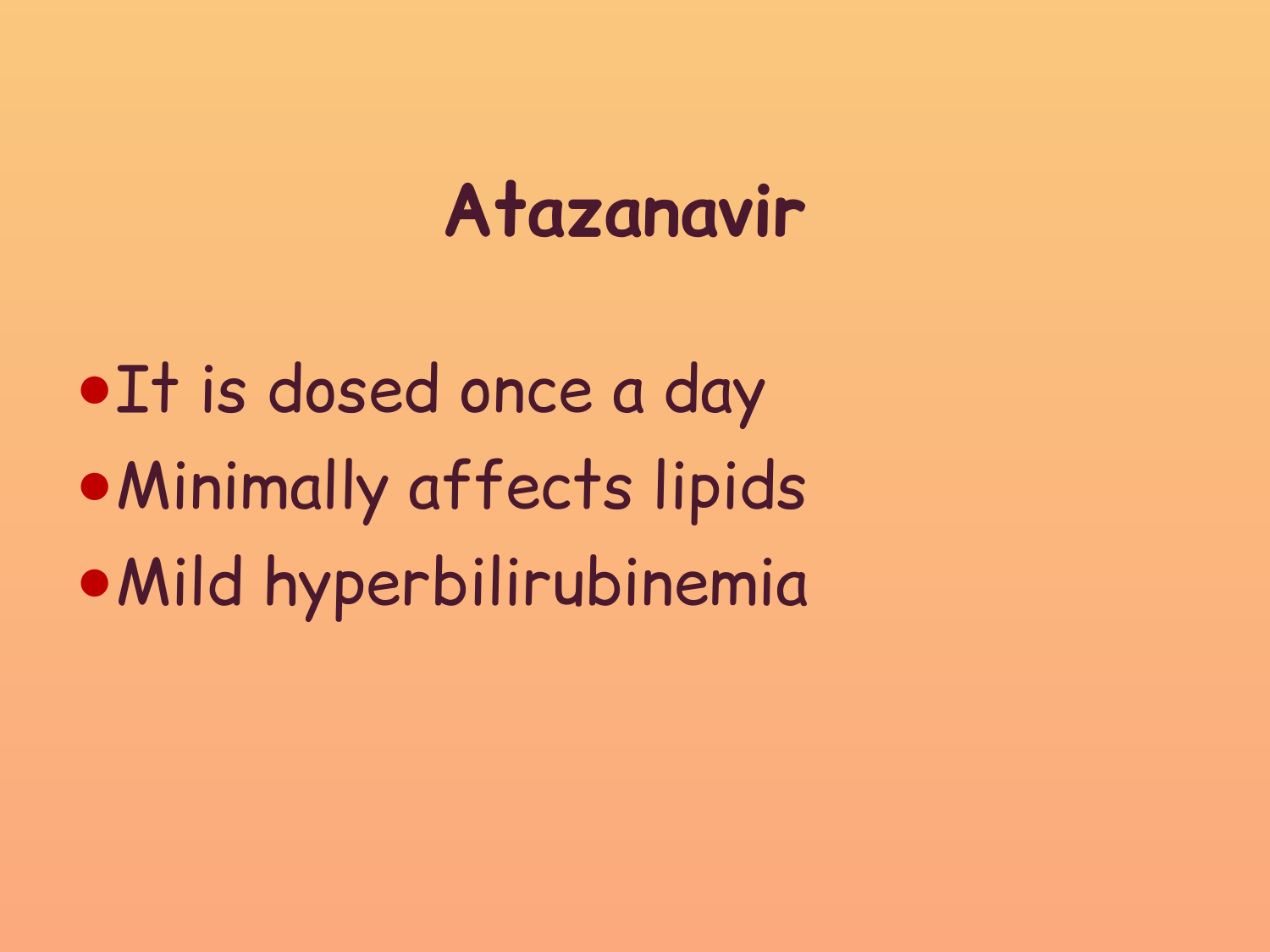

Atazanavir

It is dosed once a day
Minimally affects lipids
Mild hyperbilirubinemia

#